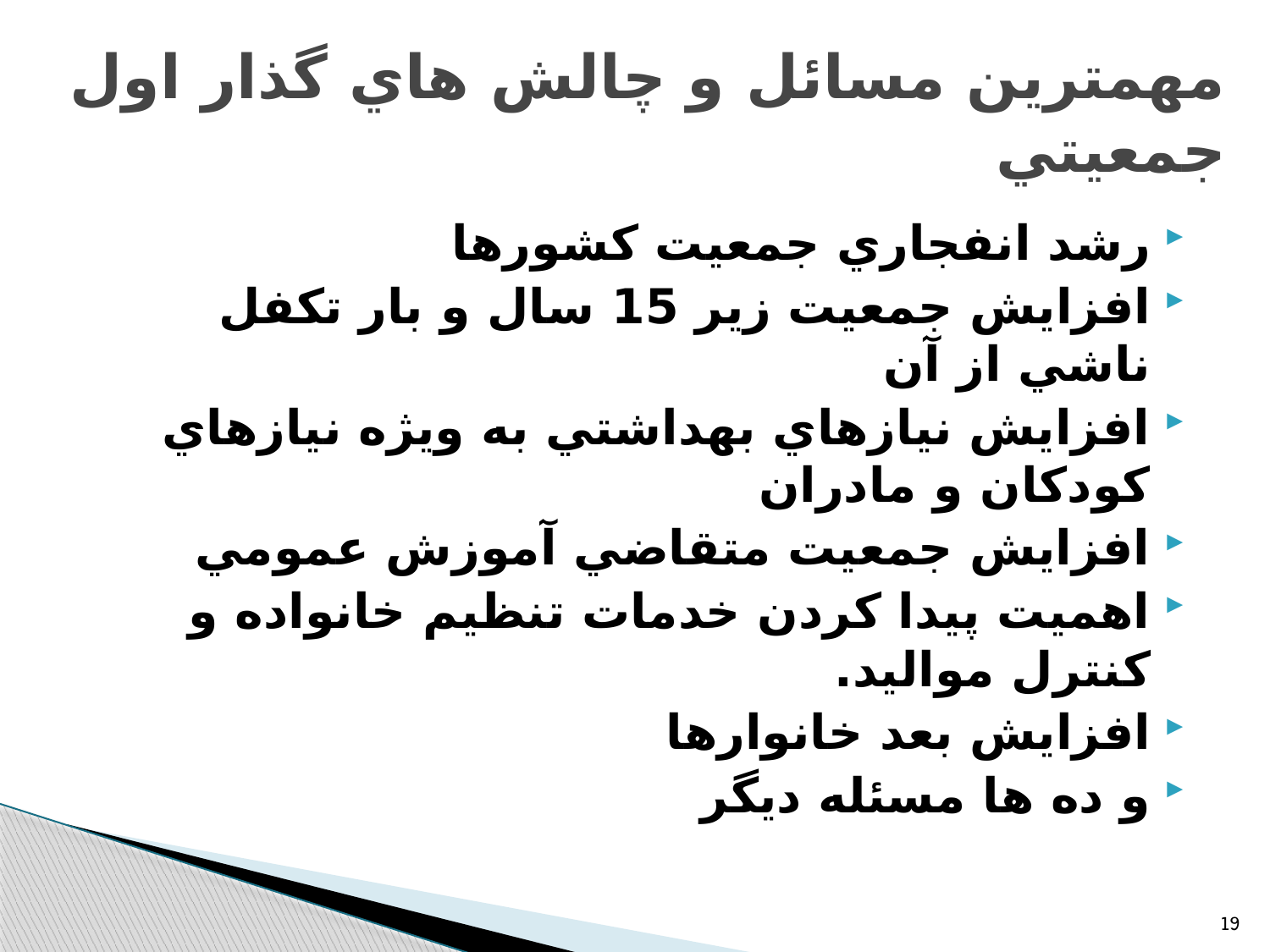

# مهمترين مسائل و چالش هاي گذار اول جمعيتي
رشد انفجاري جمعيت كشورها
افزايش جمعيت زير 15 سال و بار تكفل ناشي از آن
افزايش نيازهاي بهداشتي به ويژه نيازهاي كودكان و مادران
افزايش جمعيت متقاضي آموزش عمومي
اهميت پيدا كردن خدمات تنظيم خانواده و كنترل مواليد.
افزايش بعد خانوارها
و ده ها مسئله ديگر

19